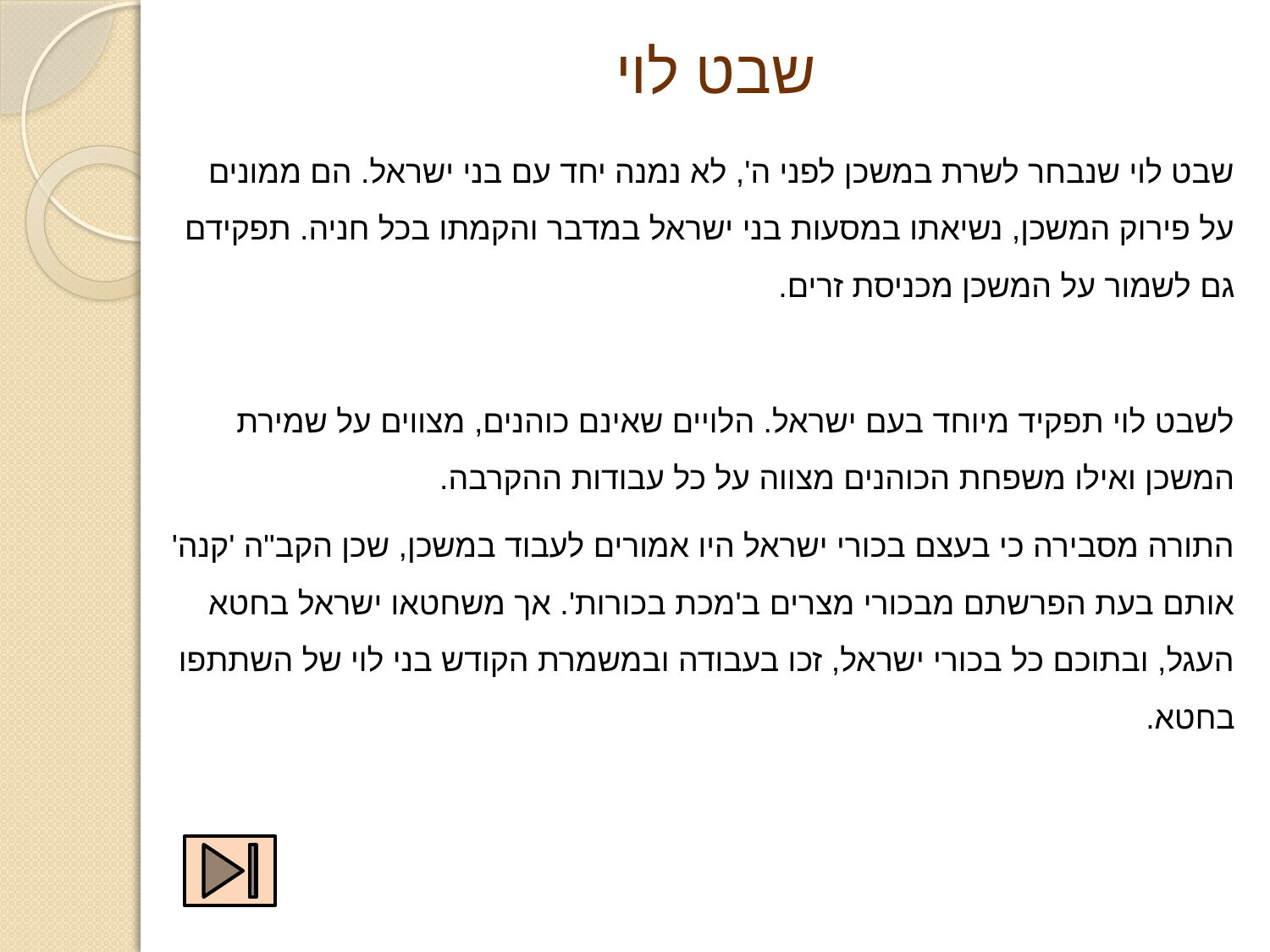

# שבט לוי
שבט לוי שנבחר לשרת במשכן לפני ה', לא נמנה יחד עם בני ישראל. הם ממונים על פירוק המשכן, נשיאתו במסעות בני ישראל במדבר והקמתו בכל חניה. תפקידם גם לשמור על המשכן מכניסת זרים.

לשבט לוי תפקיד מיוחד בעם ישראל. הלויים שאינם כוהנים, מצווים על שמירת המשכן ואילו משפחת הכוהנים מצווה על כל עבודות ההקרבה.
התורה מסבירה כי בעצם בכורי ישראל היו אמורים לעבוד במשכן, שכן הקב"ה 'קנה' אותם בעת הפרשתם מבכורי מצרים ב'מכת בכורות'. אך משחטאו ישראל בחטא העגל, ובתוכם כל בכורי ישראל, זכו בעבודה ובמשמרת הקודש בני לוי של השתתפו בחטא.